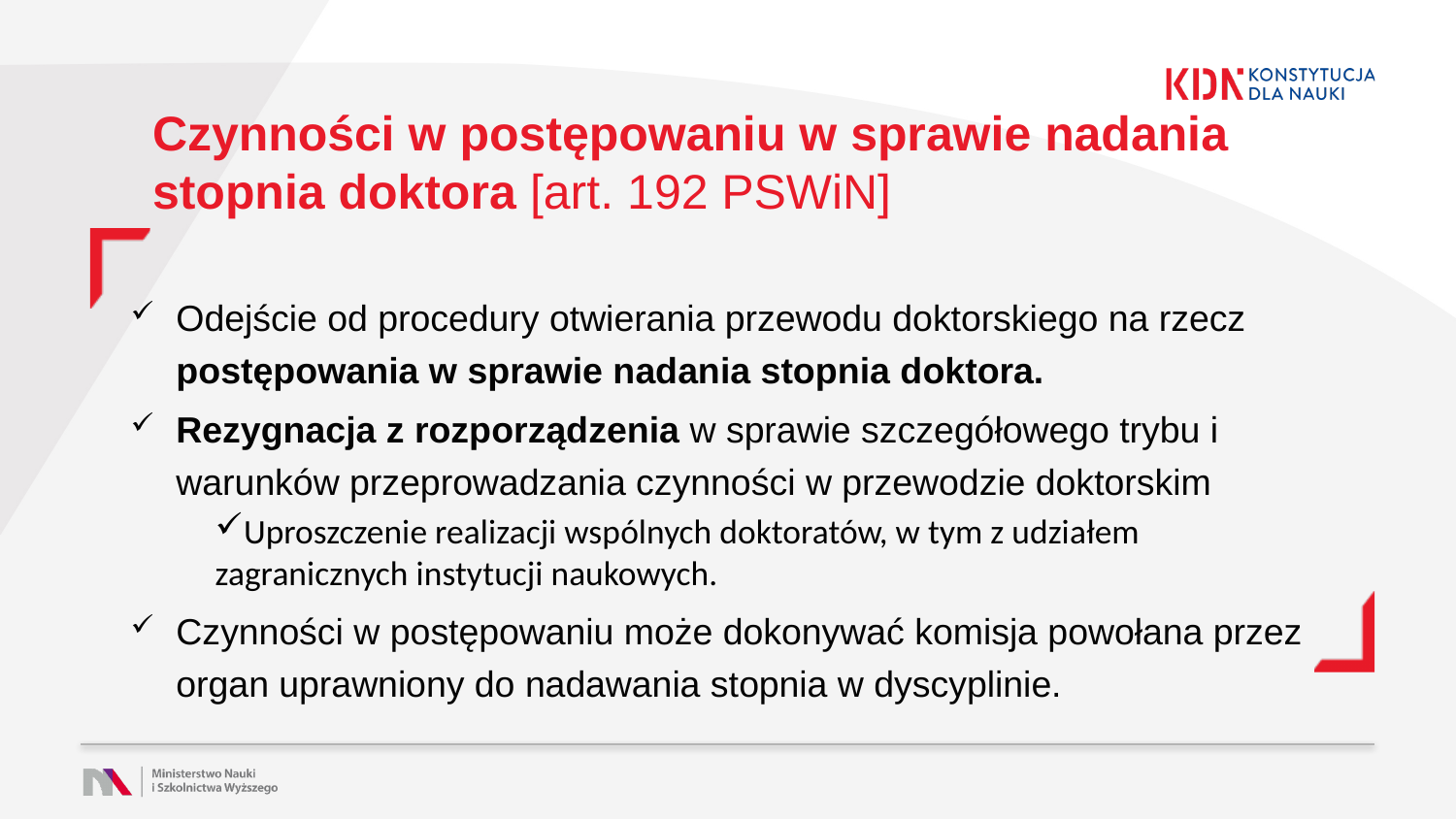

# Czynności w postępowaniu w sprawie nadania stopnia doktora [art. 192 PSWiN]

Odejście od procedury otwierania przewodu doktorskiego na rzecz postępowania w sprawie nadania stopnia doktora.
Rezygnacja z rozporządzenia w sprawie szczegółowego trybu i warunków przeprowadzania czynności w przewodzie doktorskim
Uproszczenie realizacji wspólnych doktoratów, w tym z udziałem zagranicznych instytucji naukowych.
Czynności w postępowaniu może dokonywać komisja powołana przez organ uprawniony do nadawania stopnia w dyscyplinie.